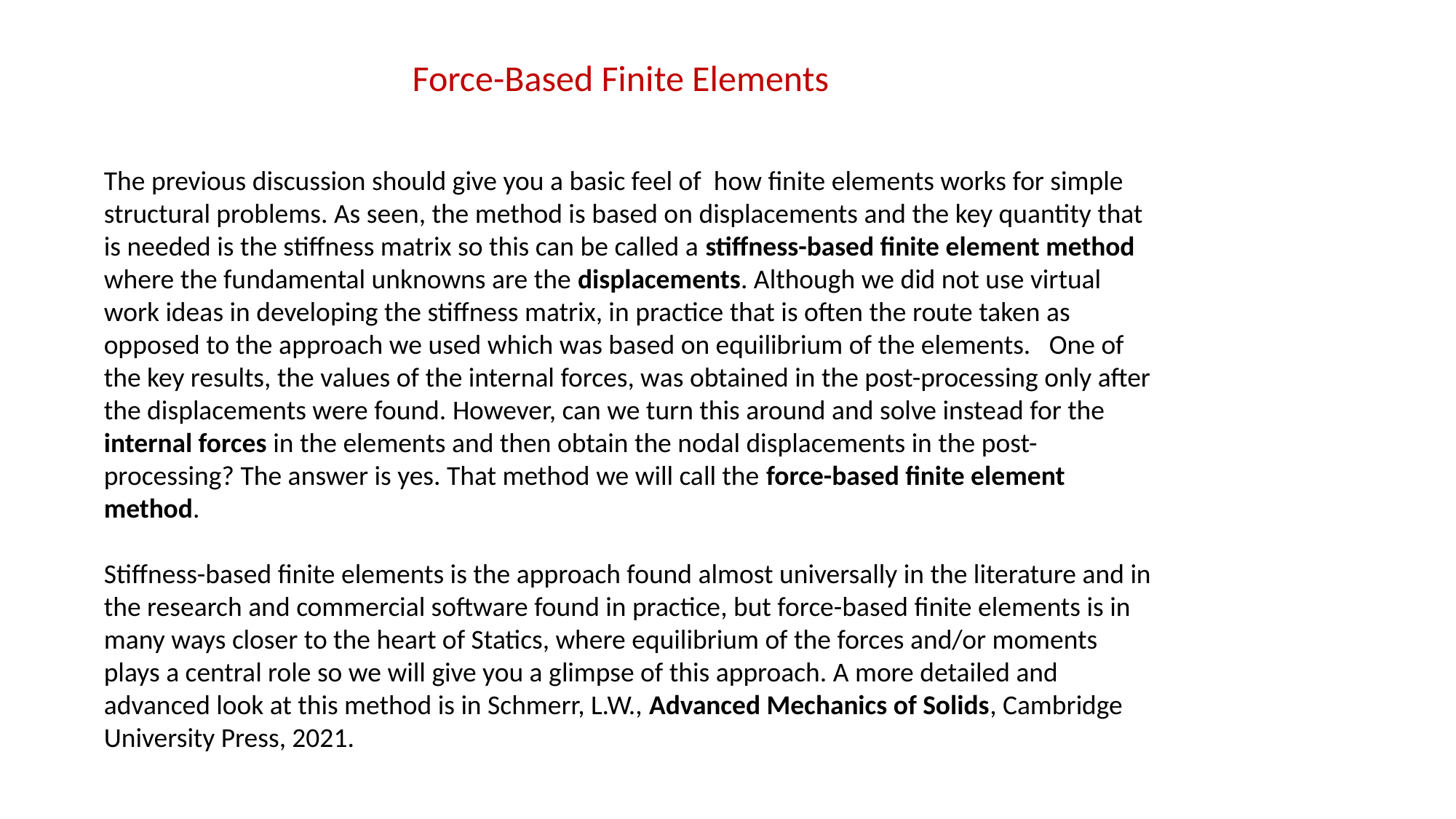

Force-Based Finite Elements
The previous discussion should give you a basic feel of  how finite elements works for simple structural problems. As seen, the method is based on displacements and the key quantity that is needed is the stiffness matrix so this can be called a stiffness-based finite element method where the fundamental unknowns are the displacements. Although we did not use virtual work ideas in developing the stiffness matrix, in practice that is often the route taken as opposed to the approach we used which was based on equilibrium of the elements.   One of the key results, the values of the internal forces, was obtained in the post-processing only after the displacements were found. However, can we turn this around and solve instead for the internal forces in the elements and then obtain the nodal displacements in the post-processing? The answer is yes. That method we will call the force-based finite element method.

Stiffness-based finite elements is the approach found almost universally in the literature and in the research and commercial software found in practice, but force-based finite elements is in many ways closer to the heart of Statics, where equilibrium of the forces and/or moments plays a central role so we will give you a glimpse of this approach. A more detailed and advanced look at this method is in Schmerr, L.W., Advanced Mechanics of Solids, Cambridge University Press, 2021.